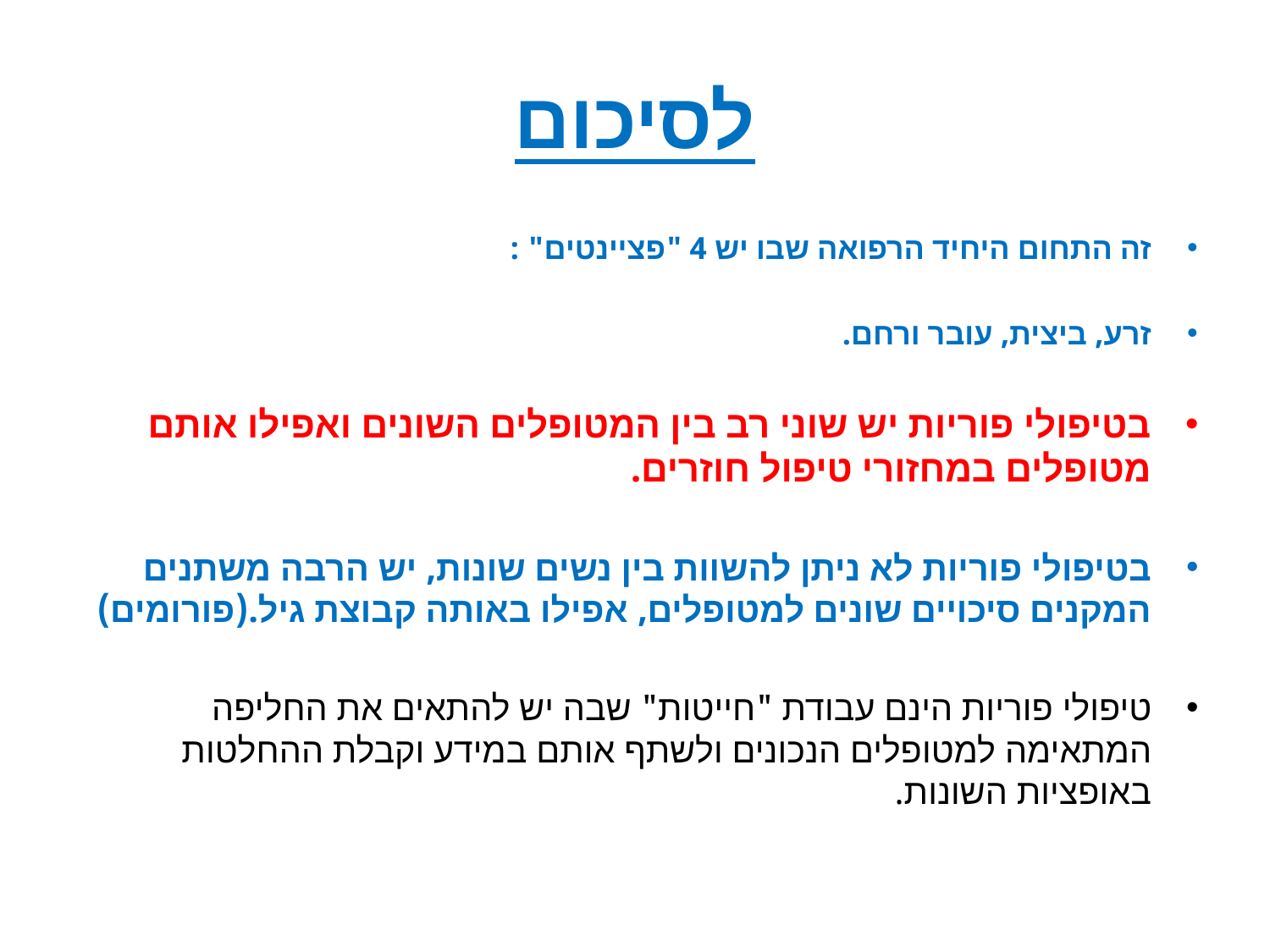

# לסיכום
זה התחום היחיד הרפואה שבו יש 4 "פציינטים" :

זרע, ביצית, עובר ורחם.

בטיפולי פוריות יש שוני רב בין המטופלים השונים ואפילו אותם מטופלים במחזורי טיפול חוזרים.

בטיפולי פוריות לא ניתן להשוות בין נשים שונות, יש הרבה משתנים המקנים סיכויים שונים למטופלים, אפילו באותה קבוצת גיל.(פורומים)

טיפולי פוריות הינם עבודת "חייטות" שבה יש להתאים את החליפה המתאימה למטופלים הנכונים ולשתף אותם במידע וקבלת ההחלטות באופציות השונות.